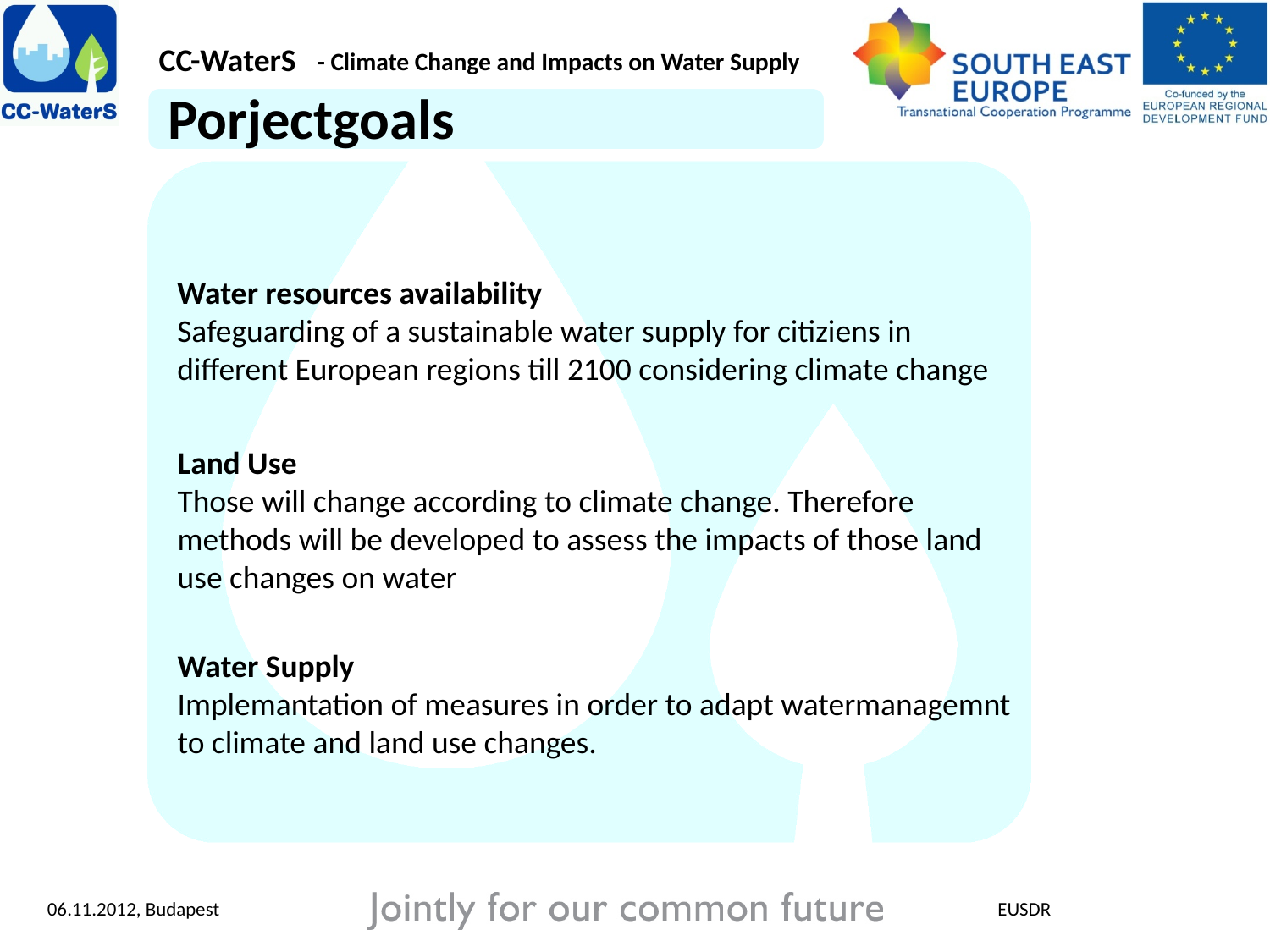

Porjectgoals
Water resources availability
Safeguarding of a sustainable water supply for citiziens in different European regions till 2100 considering climate change
Land Use
Those will change according to climate change. Therefore methods will be developed to assess the impacts of those land use changes on water
Water Supply
Implemantation of measures in order to adapt watermanagemnt to climate and land use changes.